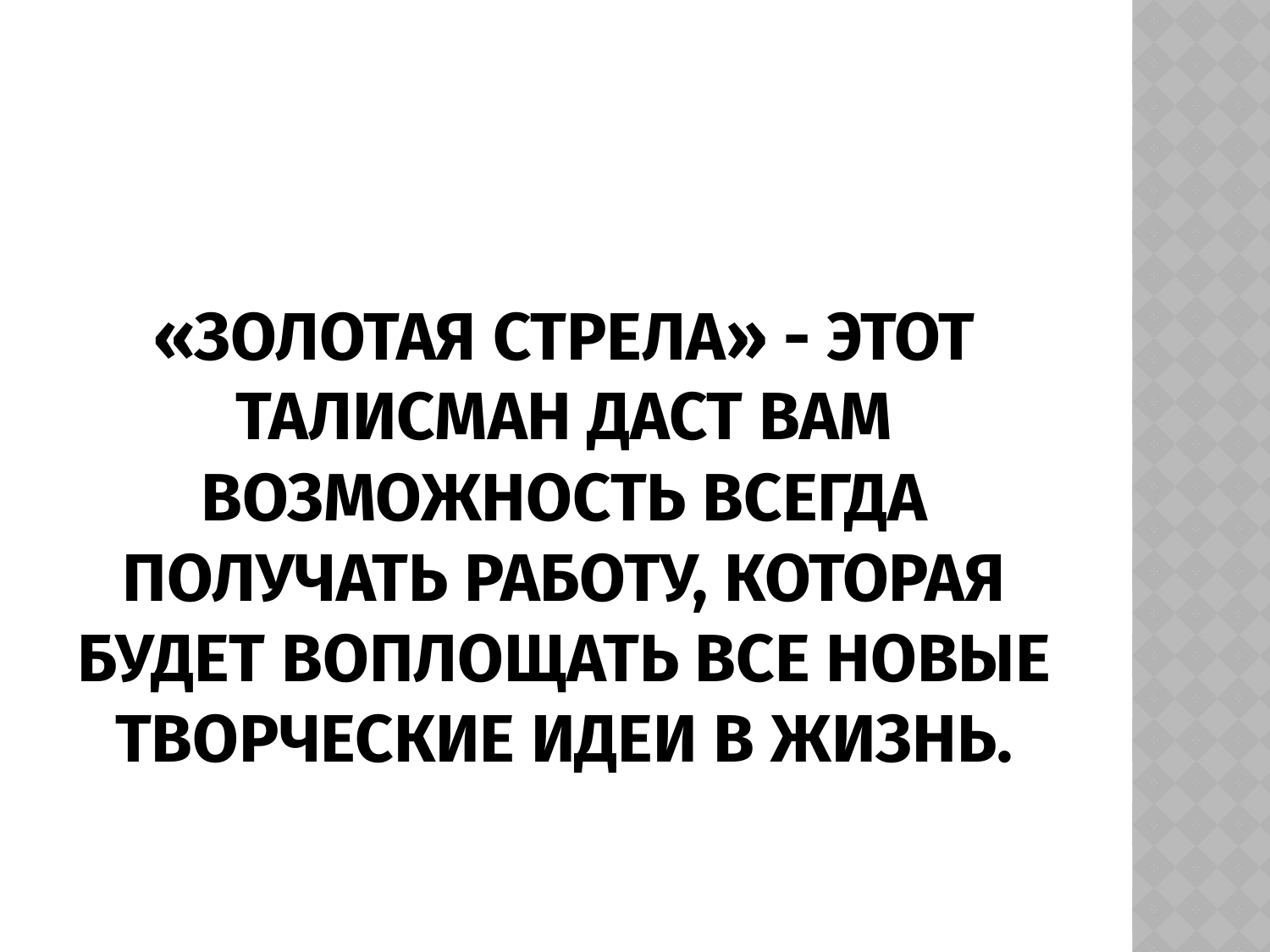

# «Золотая стрела» - этот талисман даст вам возможность всегда получать работу, которая будет воплощать все новые творческие идеи в жизнь.